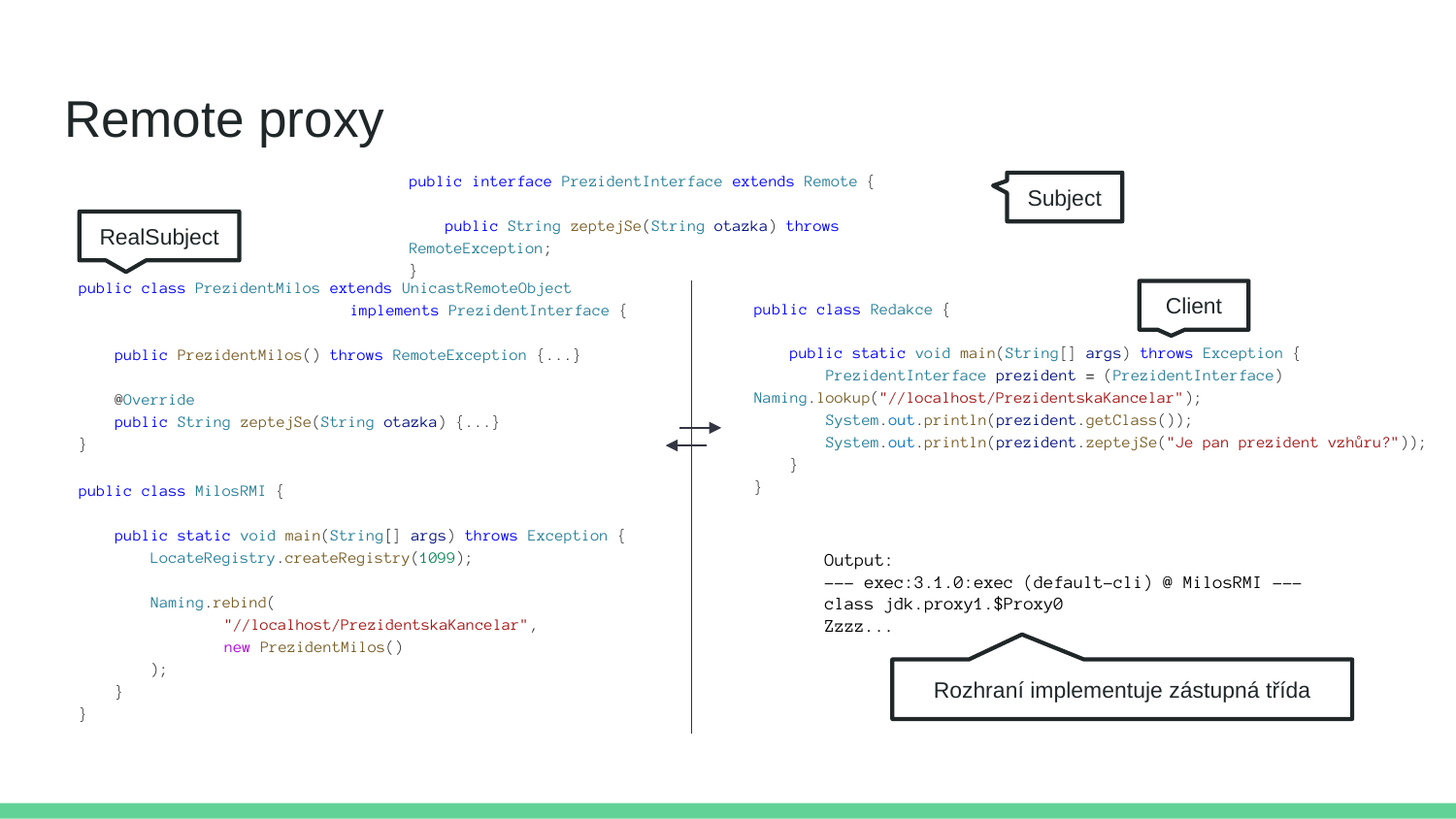

# Remote proxy
public interface PrezidentInterface extends Remote {

    public String zeptejSe(String otazka) throws RemoteException;
}

Subject
RealSubject
public class PrezidentMilos extends UnicastRemoteObject 		              implements PrezidentInterface {
    public PrezidentMilos() throws RemoteException {...}

    @Override
    public String zeptejSe(String otazka) {...}
}
Client
public class Redakce {
    public static void main(String[] args) throws Exception {
        PrezidentInterface prezident = (PrezidentInterface) 	Naming.lookup("//localhost/PrezidentskaKancelar");
        System.out.println(prezident.getClass());
        System.out.println(prezident.zeptejSe("Je pan prezident vzhůru?"));
    }
}
public class MilosRMI {
    public static void main(String[] args) throws Exception {
        LocateRegistry.createRegistry(1099);
        Naming.rebind(
	"//localhost/PrezidentskaKancelar",
	new PrezidentMilos()
        );
    }
}
Output:
--- exec:3.1.0:exec (default-cli) @ MilosRMI ---
class jdk.proxy1.$Proxy0
Zzzz...
Rozhraní implementuje zástupná třída